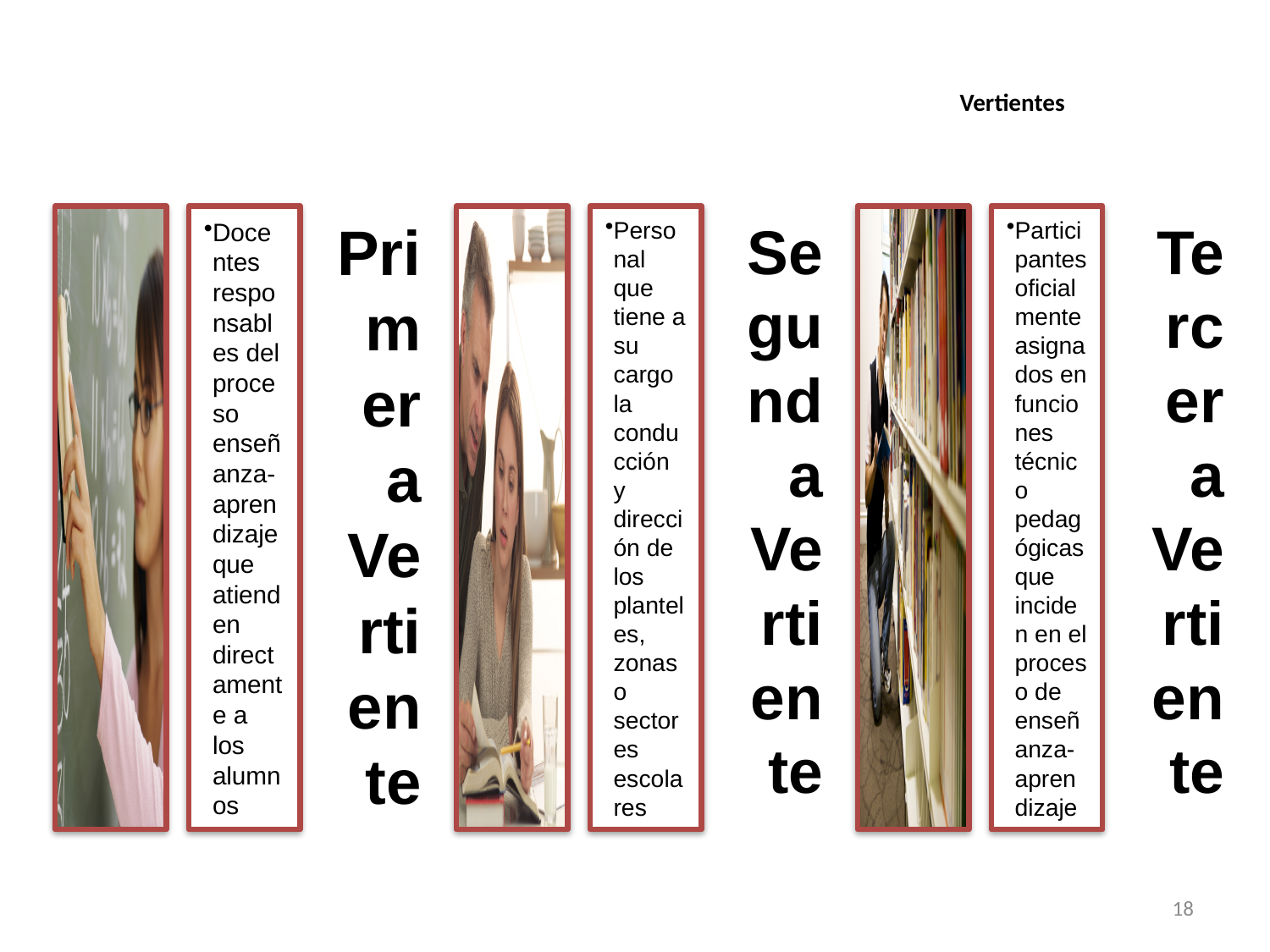

Vertientes
Primera Vertiente
Segunda Vertiente
Tercera Vertiente
Docentes responsables del proceso enseñanza-aprendizaje que atienden directamente a los alumnos
Personal que tiene a su cargo la conducción y dirección de los planteles, zonas o sectores escolares
Participantes oficialmente asignados en funciones técnico pedagógicas que inciden en el proceso de enseñanza-aprendizaje
18